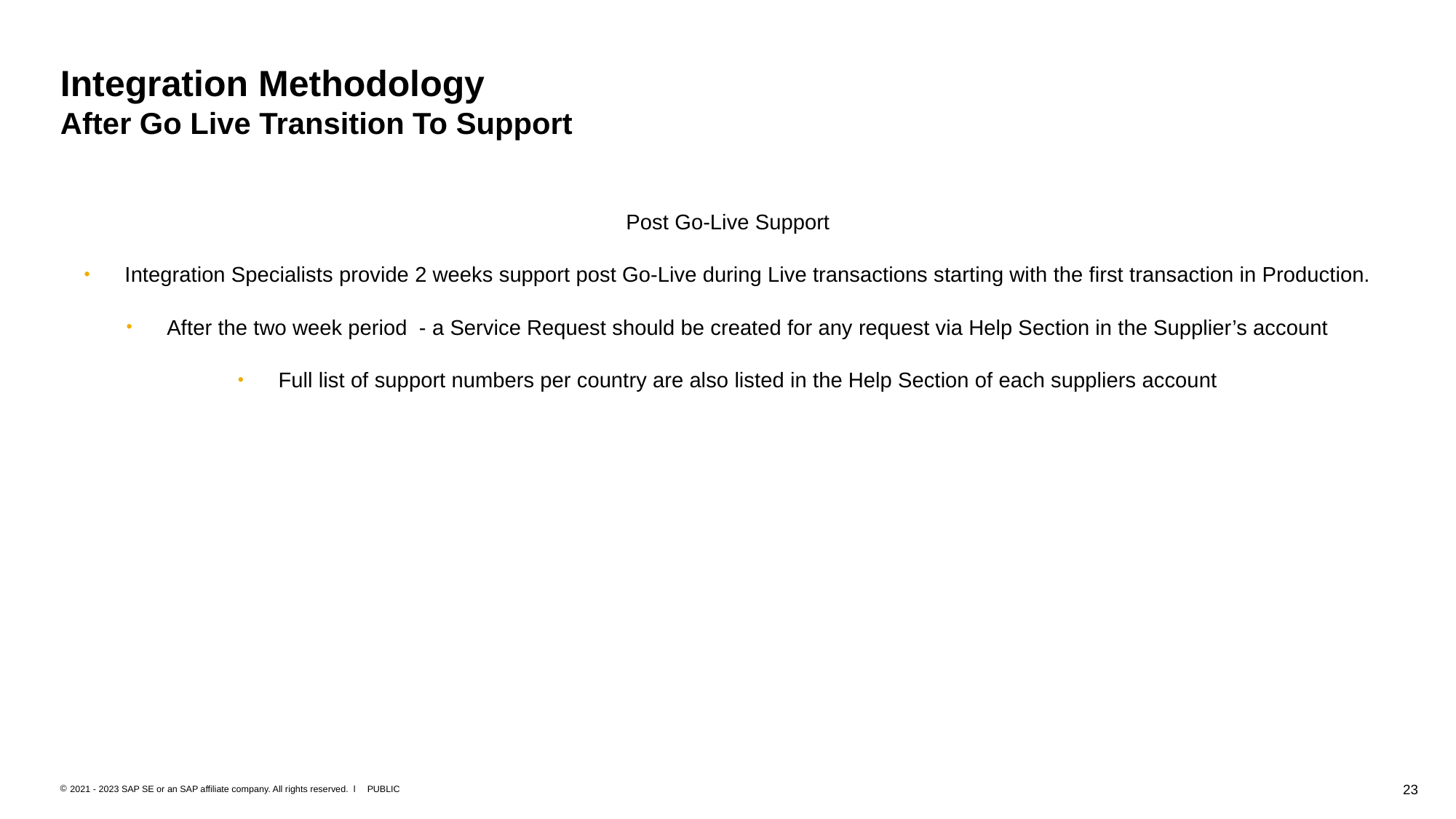

# Integration Methodology After Go Live Transition To Support
Post Go-Live Support
Integration Specialists provide 2 weeks support post Go-Live during Live transactions starting with the first transaction in Production.
After the two week period  - a Service Request should be created for any request via Help Section in the Supplier’s account
Full list of support numbers per country are also listed in the Help Section of each suppliers account